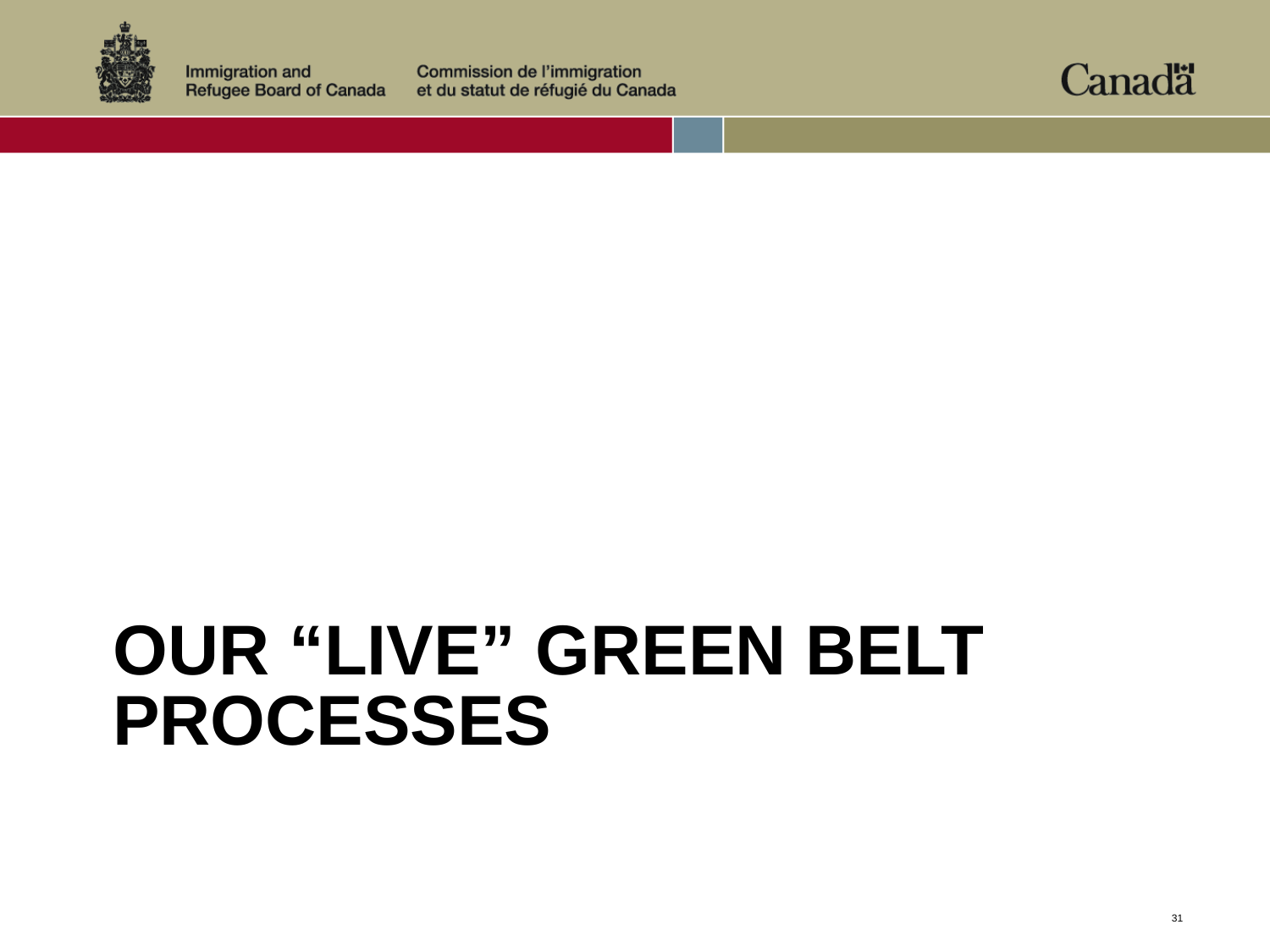

# Our “live” Green Belt processes
31